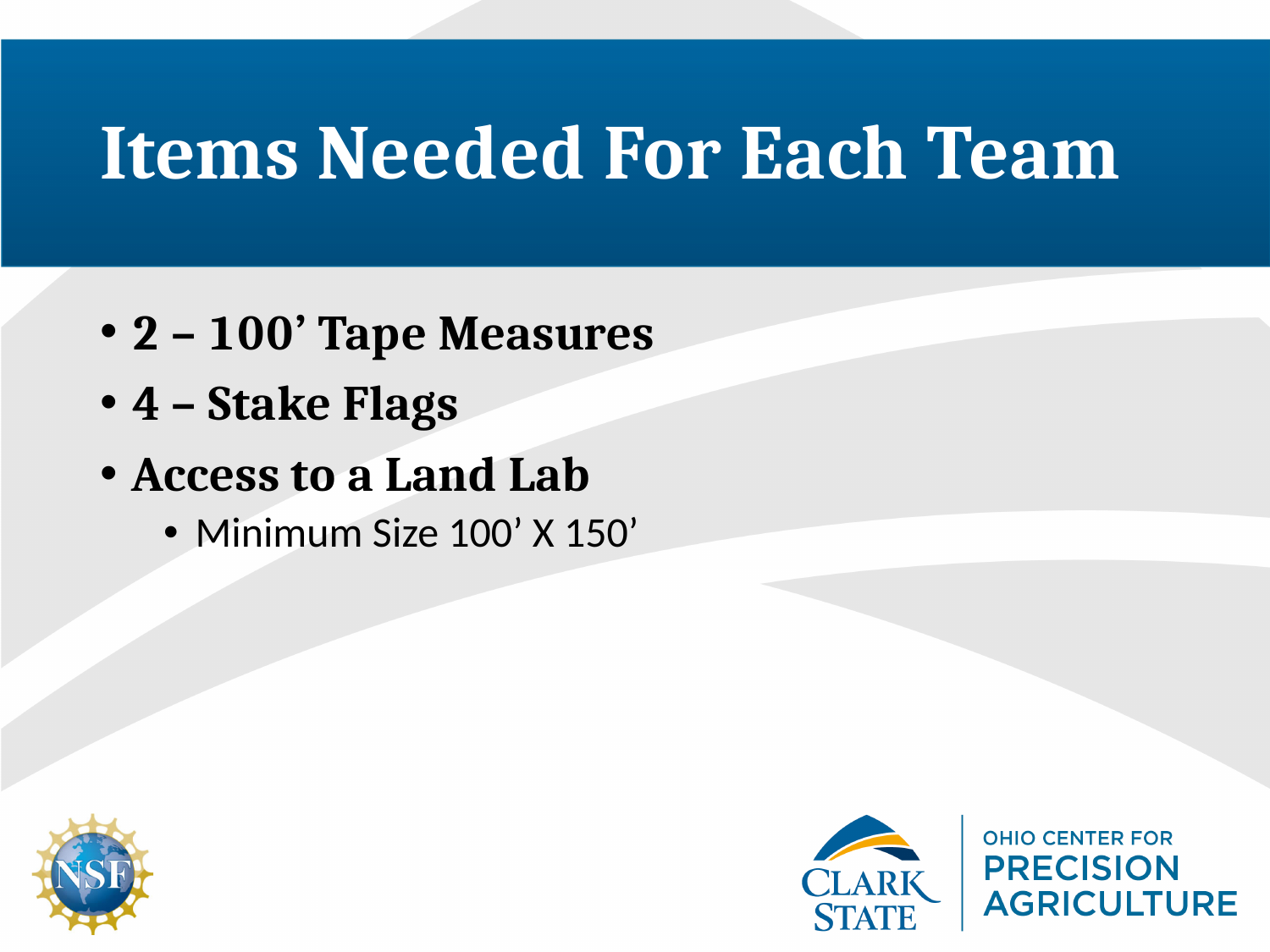

# Items Needed For Each Team
2 – 100’ Tape Measures
4 – Stake Flags
Access to a Land Lab
Minimum Size 100’ X 150’